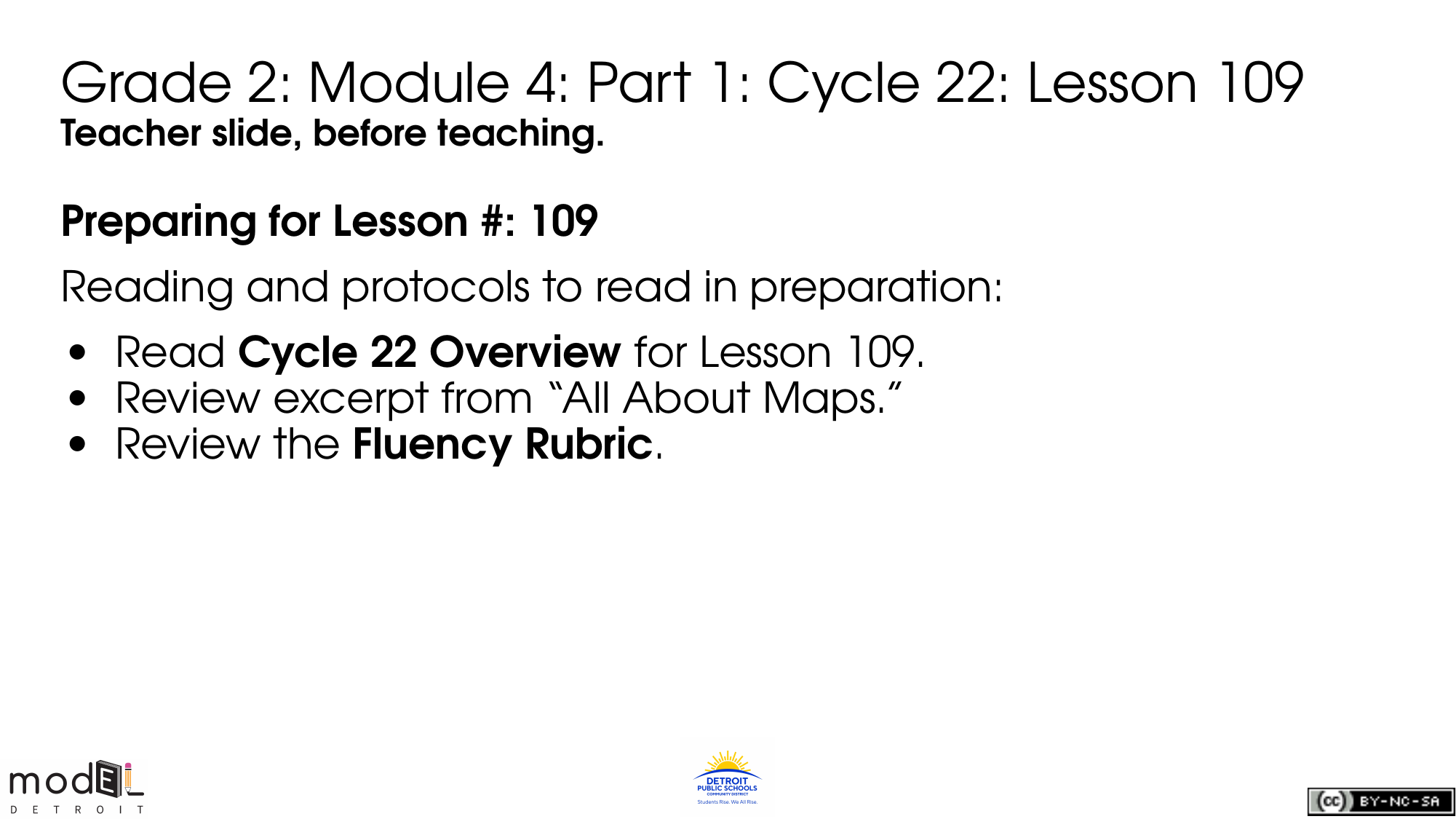

# Grade 2: Module 4: Part 1: Cycle 22: Lesson 109
Teacher slide, before teaching.
Preparing for Lesson #: 109
Reading and protocols to read in preparation:
Read Cycle 22 Overview for Lesson 109.
Review excerpt from “All About Maps.”
Review the Fluency Rubric.